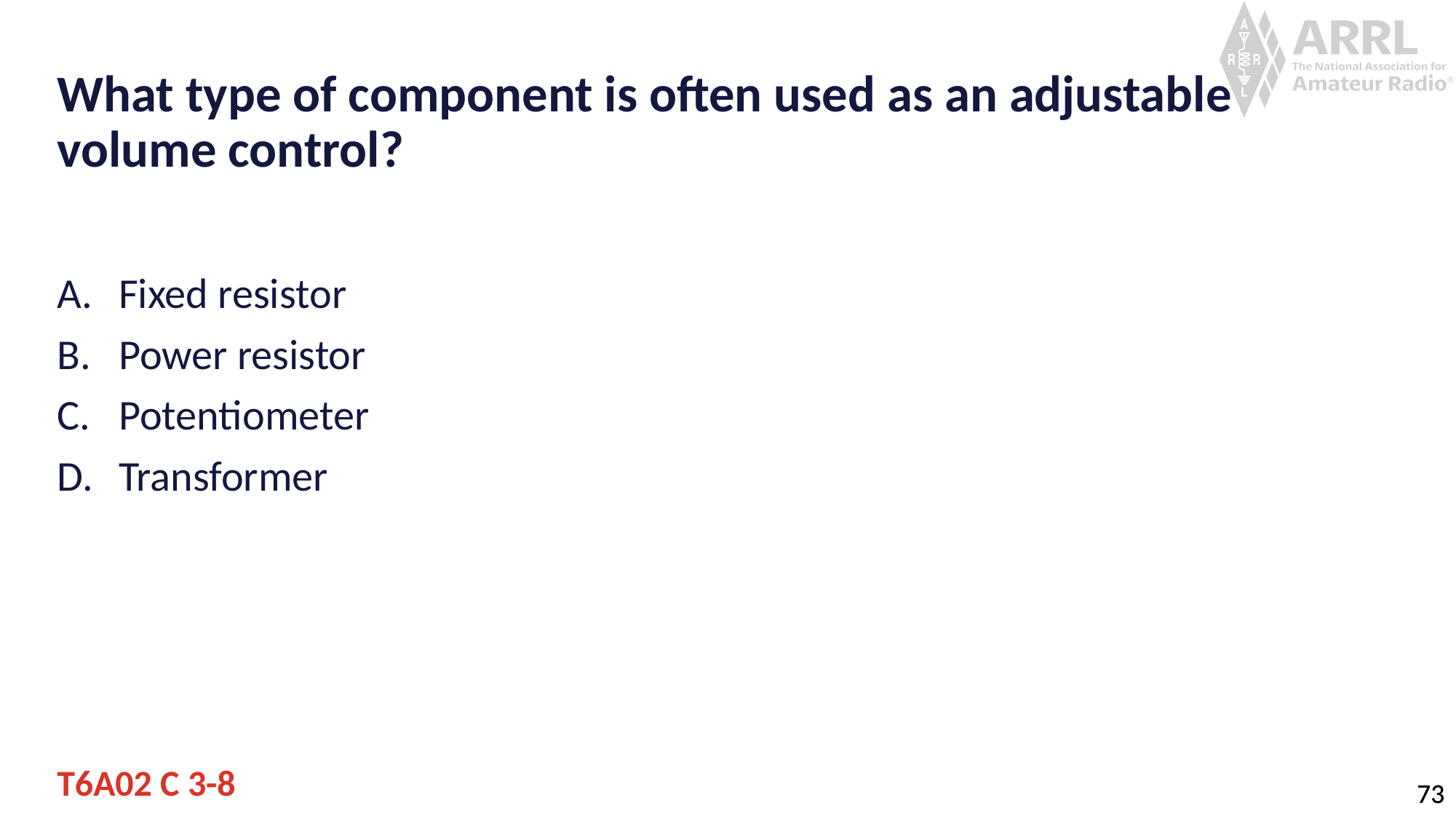

# What type of component is often used as an adjustable volume control?
Fixed resistor
Power resistor
Potentiometer
Transformer
T6A02 C 3-8